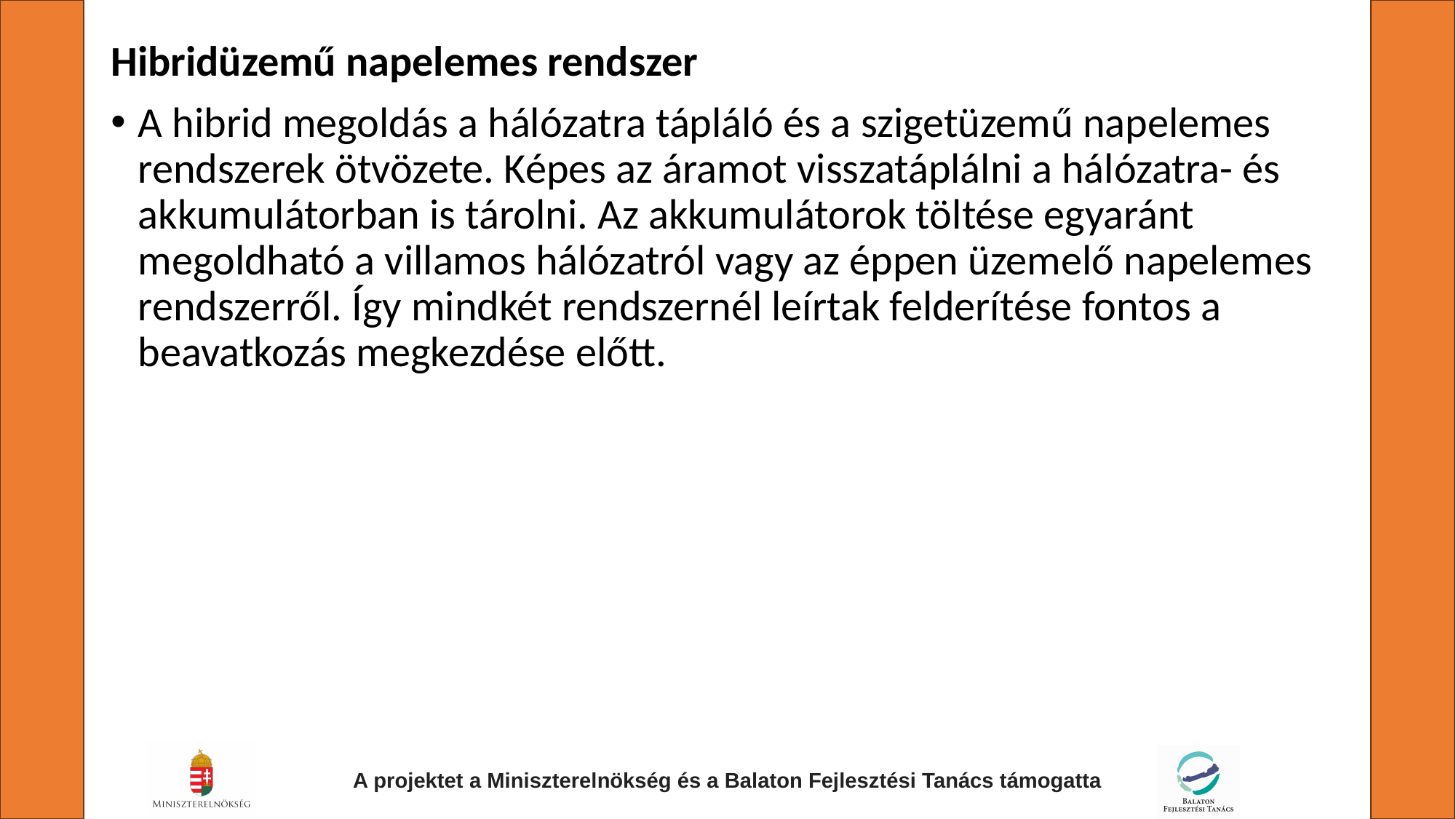

Hibridüzemű napelemes rendszer
A hibrid megoldás a hálózatra tápláló és a szigetüzemű napelemes rendszerek ötvözete. Képes az áramot visszatáplálni a hálózatra- és akkumulátorban is tárolni. Az akkumulátorok töltése egyaránt megoldható a villamos hálózatról vagy az éppen üzemelő napelemes rendszerről. Így mindkét rendszernél leírtak felderítése fontos a beavatkozás megkezdése előtt.